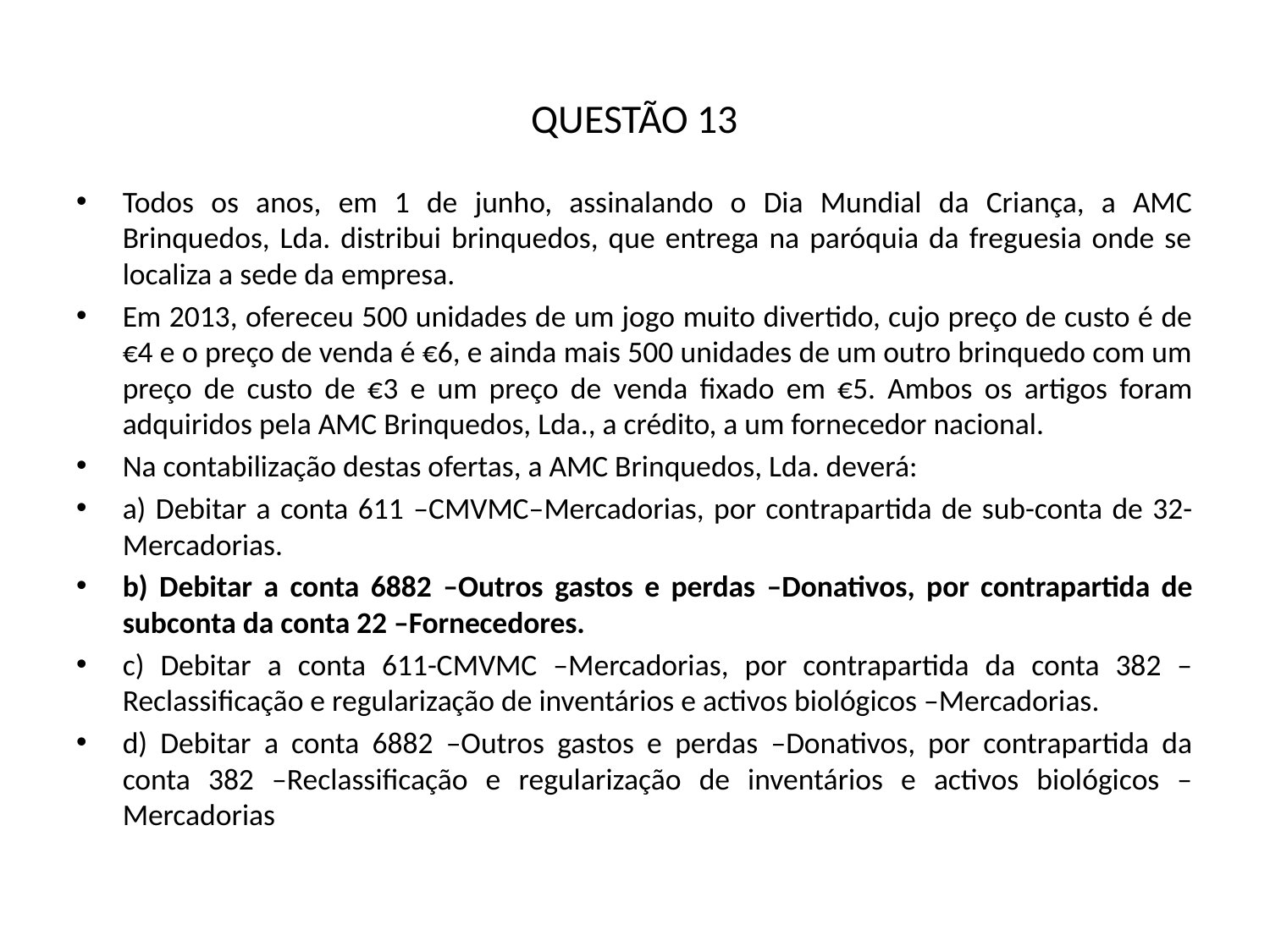

# QUESTÃO 13
Todos os anos, em 1 de junho, assinalando o Dia Mundial da Criança, a AMC Brinquedos, Lda. distribui brinquedos, que entrega na paróquia da freguesia onde se localiza a sede da empresa.
Em 2013, ofereceu 500 unidades de um jogo muito divertido, cujo preço de custo é de €4 e o preço de venda é €6, e ainda mais 500 unidades de um outro brinquedo com um preço de custo de €3 e um preço de venda fixado em €5. Ambos os artigos foram adquiridos pela AMC Brinquedos, Lda., a crédito, a um fornecedor nacional.
Na contabilização destas ofertas, a AMC Brinquedos, Lda. deverá:
a) Debitar a conta 611 –CMVMC–Mercadorias, por contrapartida de sub-conta de 32-Mercadorias.
b) Debitar a conta 6882 –Outros gastos e perdas –Donativos, por contrapartida de subconta da conta 22 –Fornecedores.
c) Debitar a conta 611-CMVMC –Mercadorias, por contrapartida da conta 382 –Reclassificação e regularização de inventários e activos biológicos –Mercadorias.
d) Debitar a conta 6882 –Outros gastos e perdas –Donativos, por contrapartida da conta 382 –Reclassificação e regularização de inventários e activos biológicos –Mercadorias